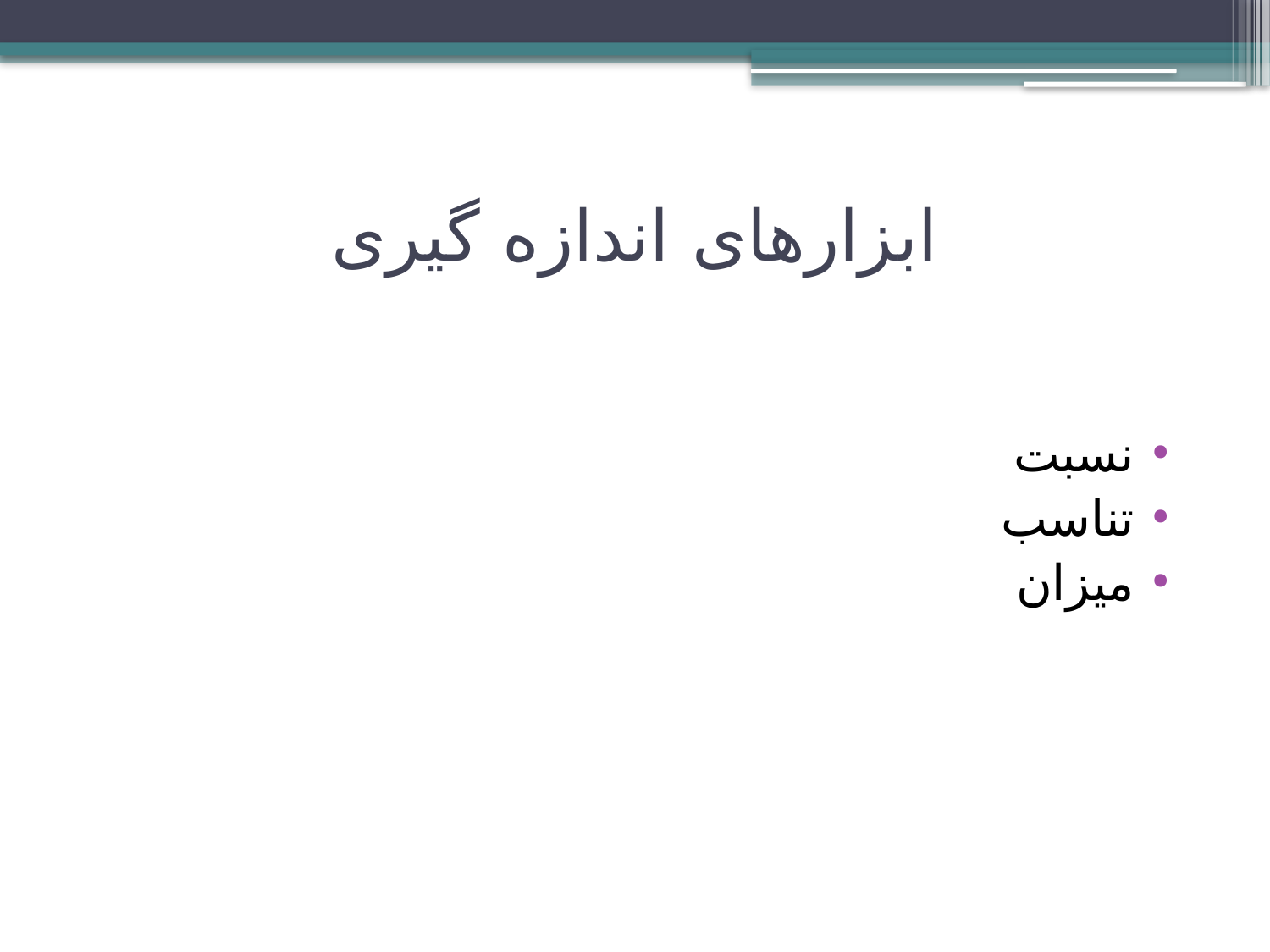

# ابزارهای اندازه گیری
نسبت
تناسب
میزان